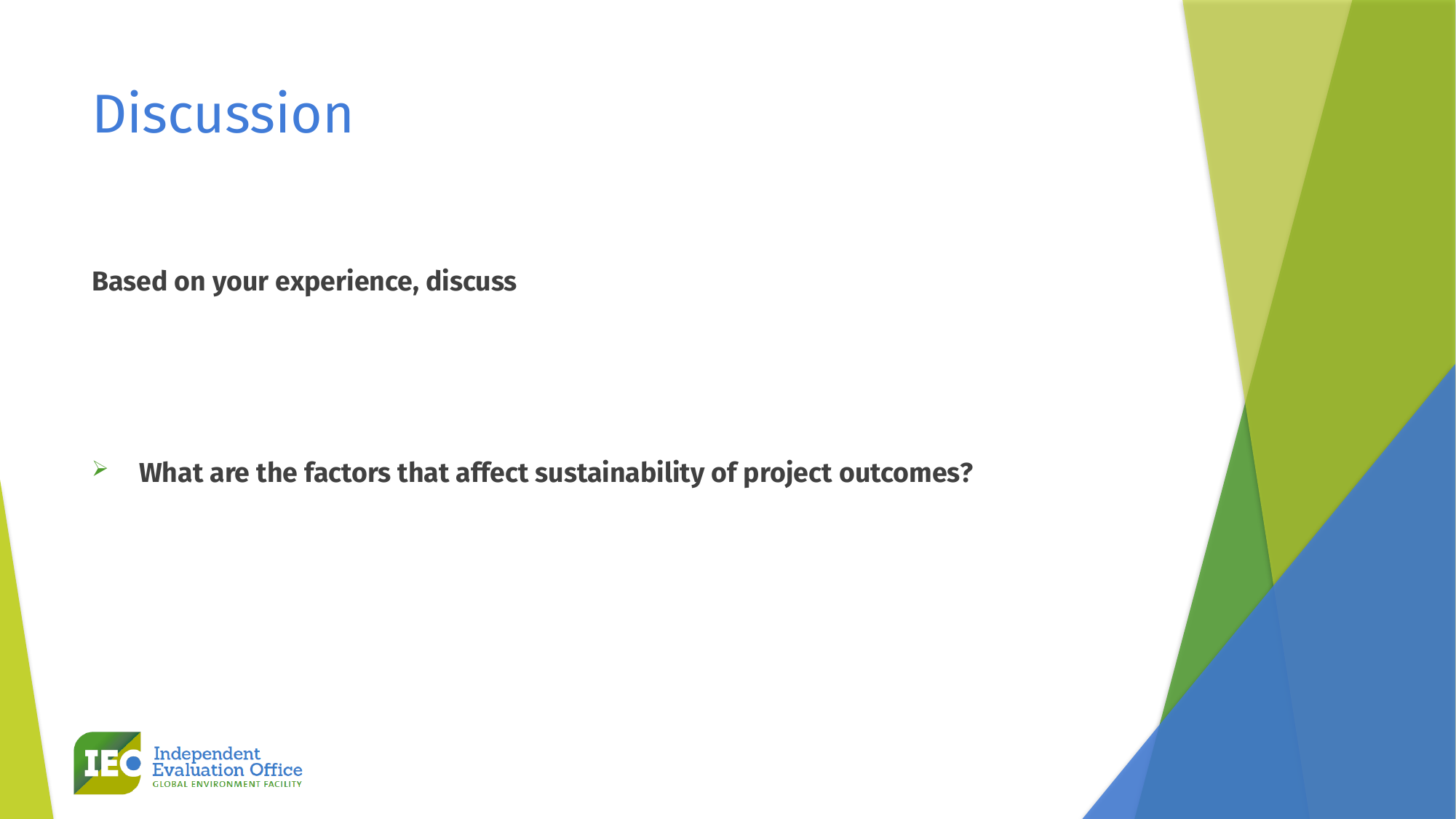

# Discussion
Based on your experience, discuss

 What are the factors that affect sustainability of project outcomes?